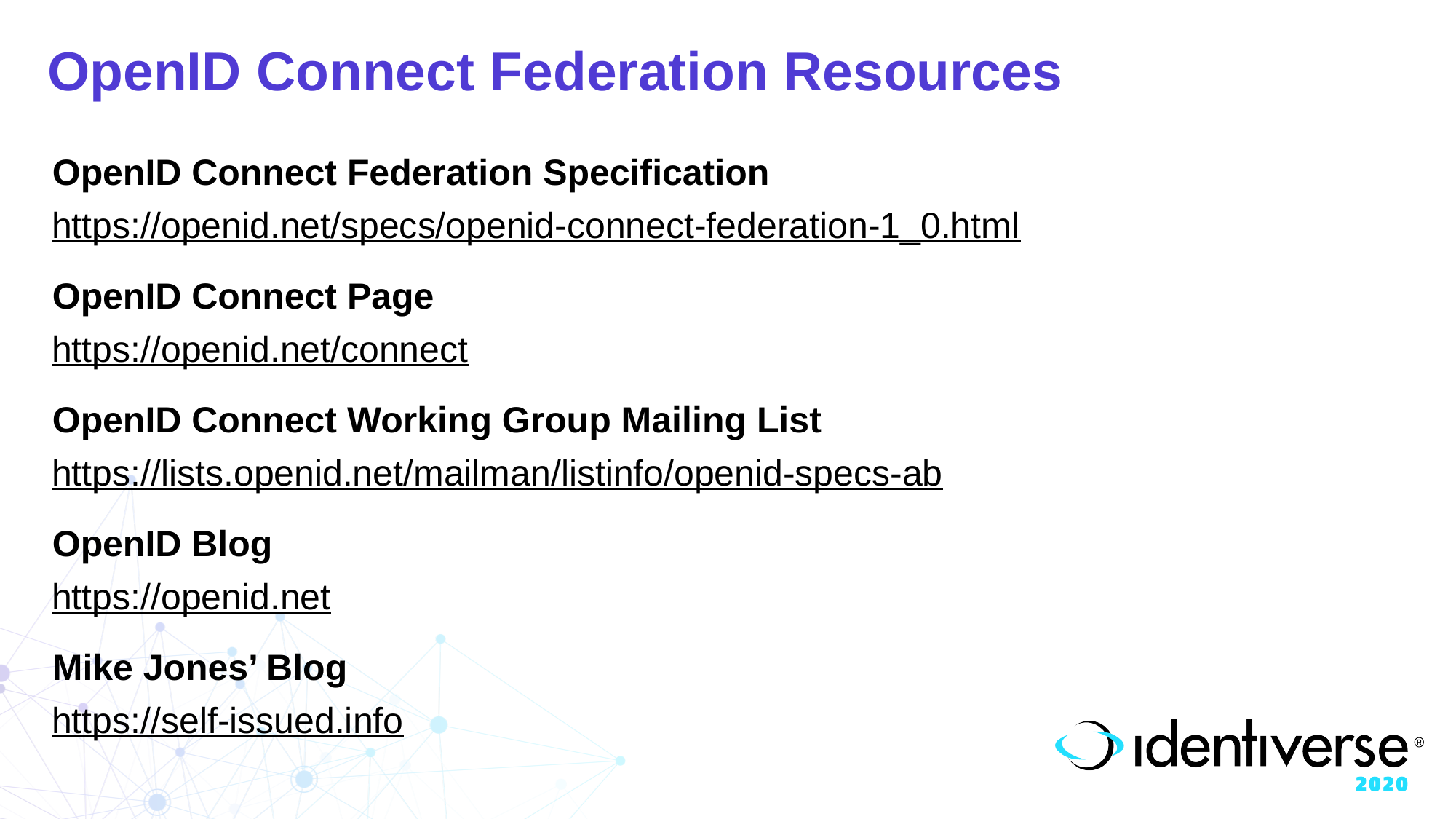

# OpenID Connect Federation Resources
OpenID Connect Federation Specification
https://openid.net/specs/openid-connect-federation-1_0.html
OpenID Connect Page
https://openid.net/connect
OpenID Connect Working Group Mailing List
https://lists.openid.net/mailman/listinfo/openid-specs-ab
OpenID Blog
https://openid.net
Mike Jones’ Blog
https://self-issued.info